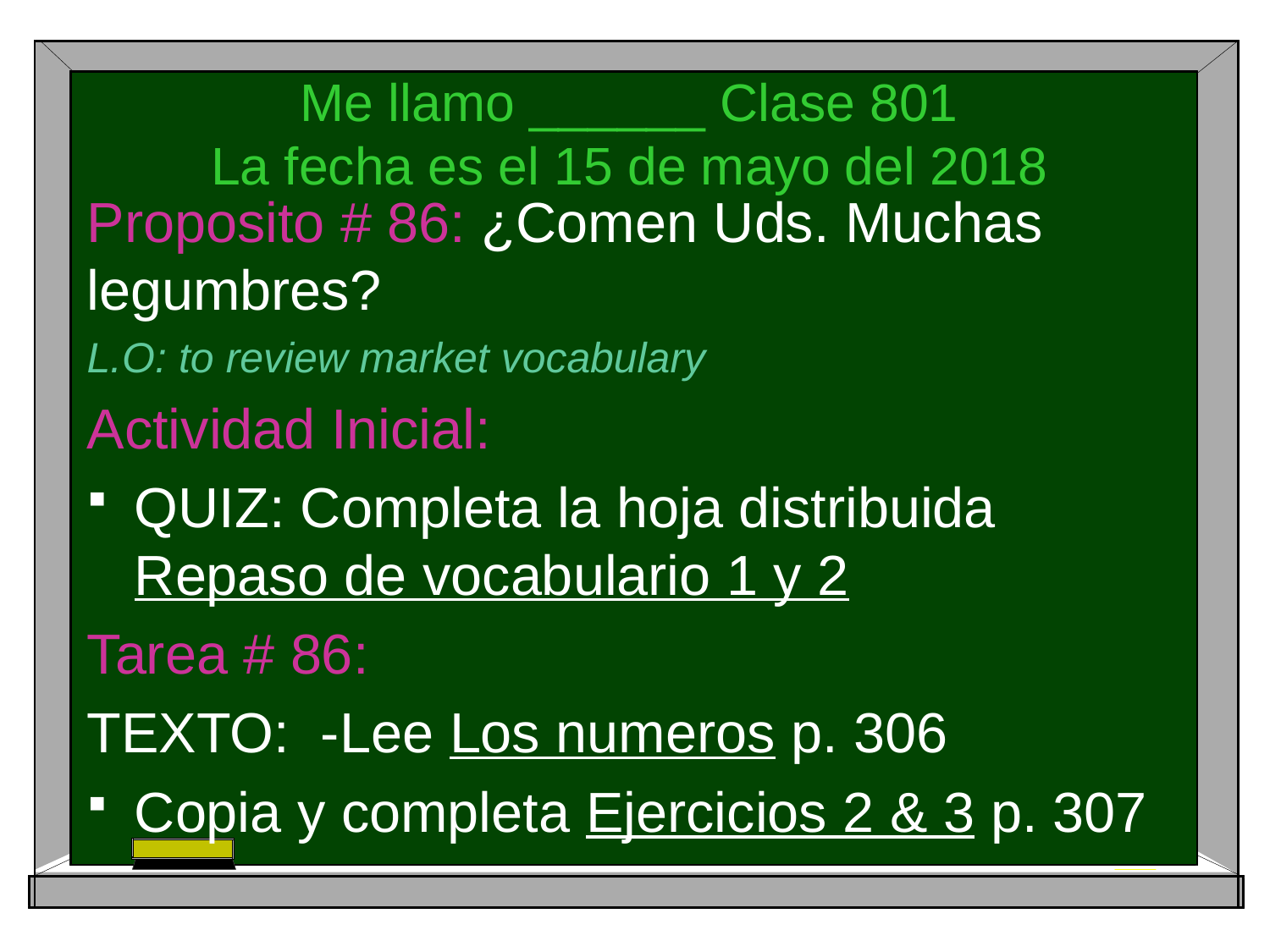

# Me llamo ______ Clase 801 La fecha es el 15 de mayo del 2018
Proposito # 86: ¿Comen Uds. Muchas legumbres?
L.O: to review market vocabulary
Actividad Inicial:
QUIZ: Completa la hoja distribuida Repaso de vocabulario 1 y 2
Tarea # 86:
TEXTO:  -Lee Los numeros p. 306
Copia y completa Ejercicios 2 & 3 p. 307